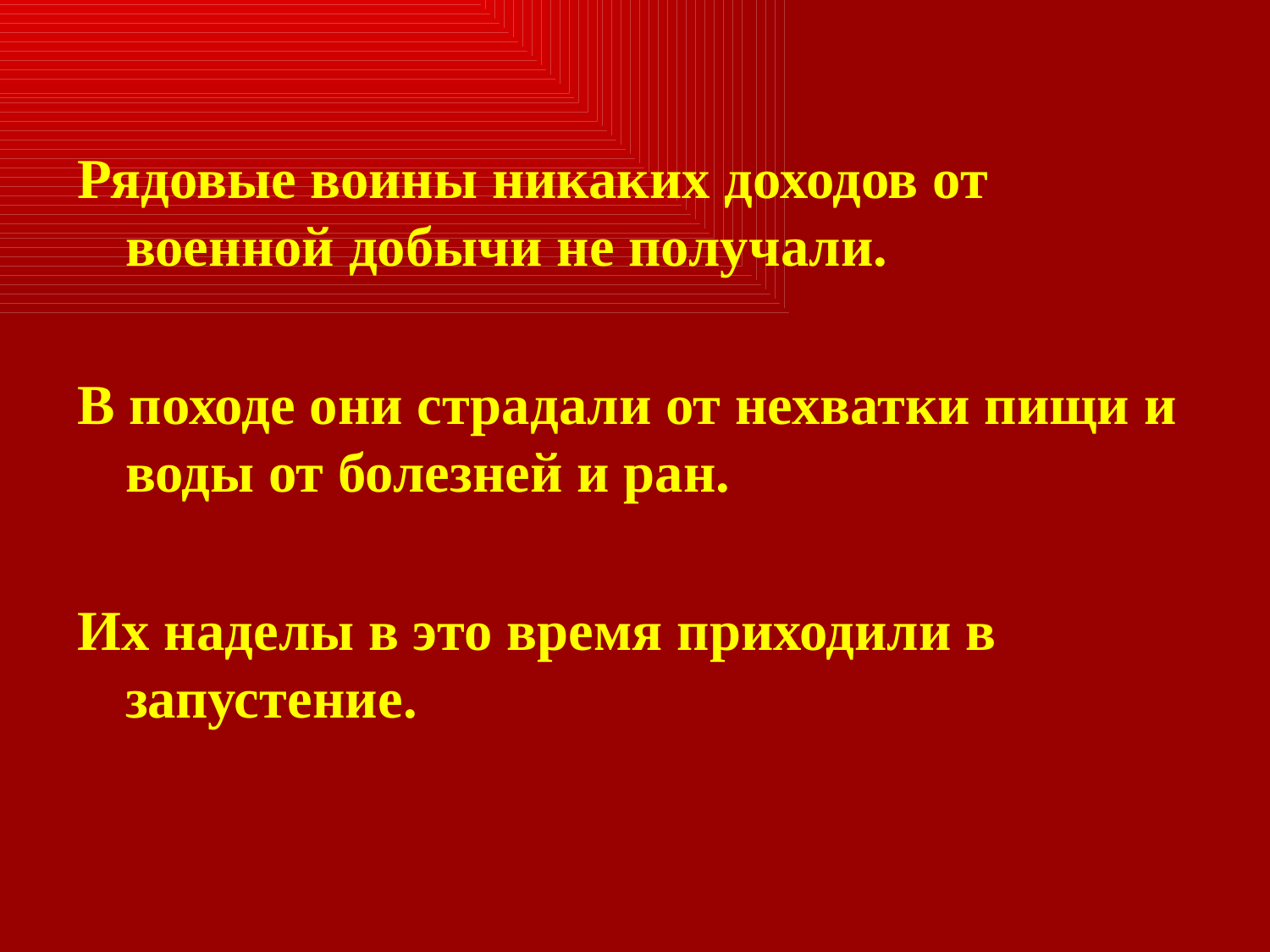

Рядовые воины никаких доходов от военной добычи не получали.

В походе они страдали от нехватки пищи и воды от болезней и ран.

Их наделы в это время приходили в запустение.